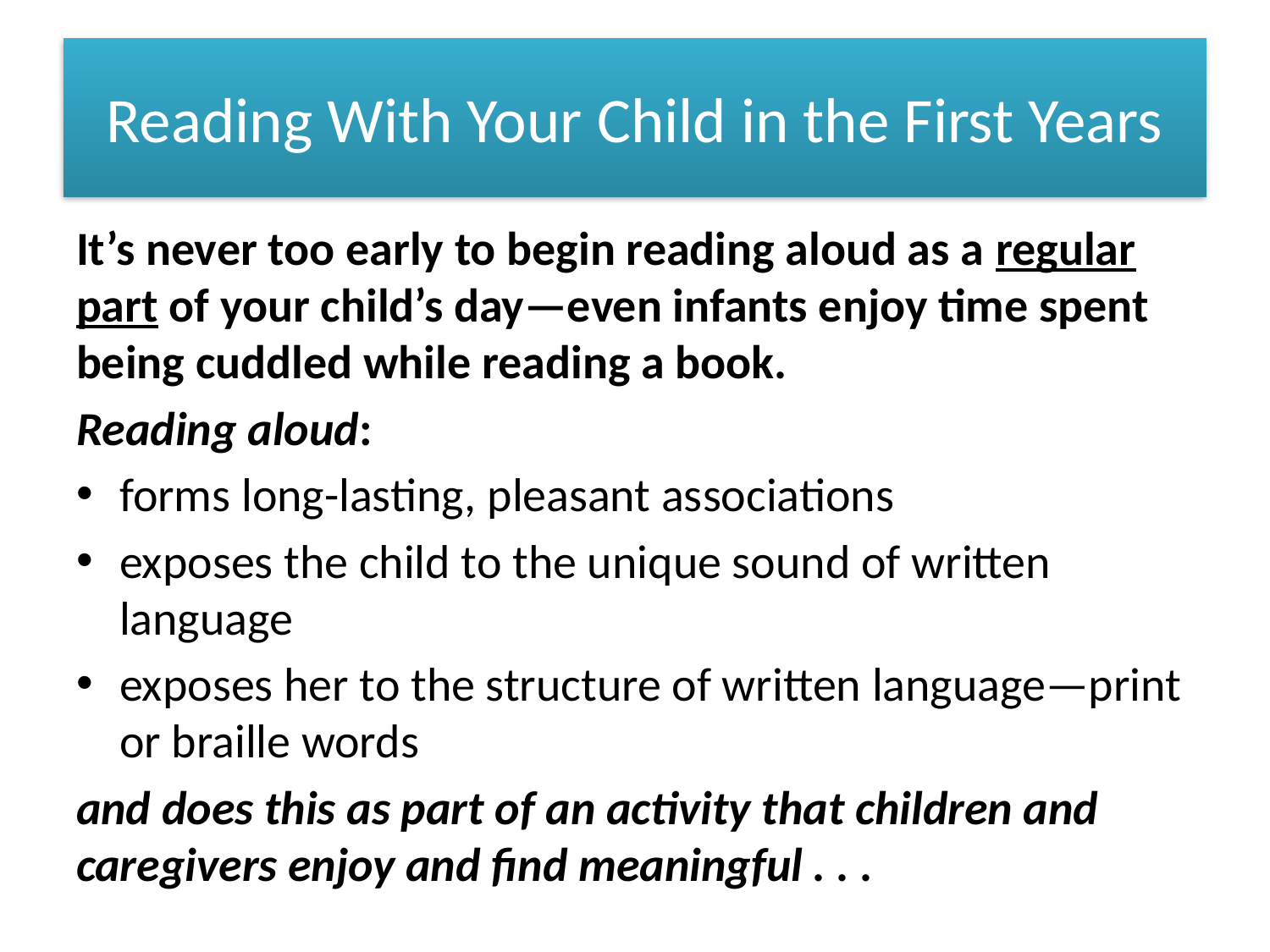

# Reading With Your Child in the First Years
It’s never too early to begin reading aloud as a regular part of your child’s day—even infants enjoy time spent being cuddled while reading a book.
Reading aloud:
forms long-lasting, pleasant associations
exposes the child to the unique sound of written language
exposes her to the structure of written language—print or braille words
and does this as part of an activity that children and caregivers enjoy and find meaningful . . .